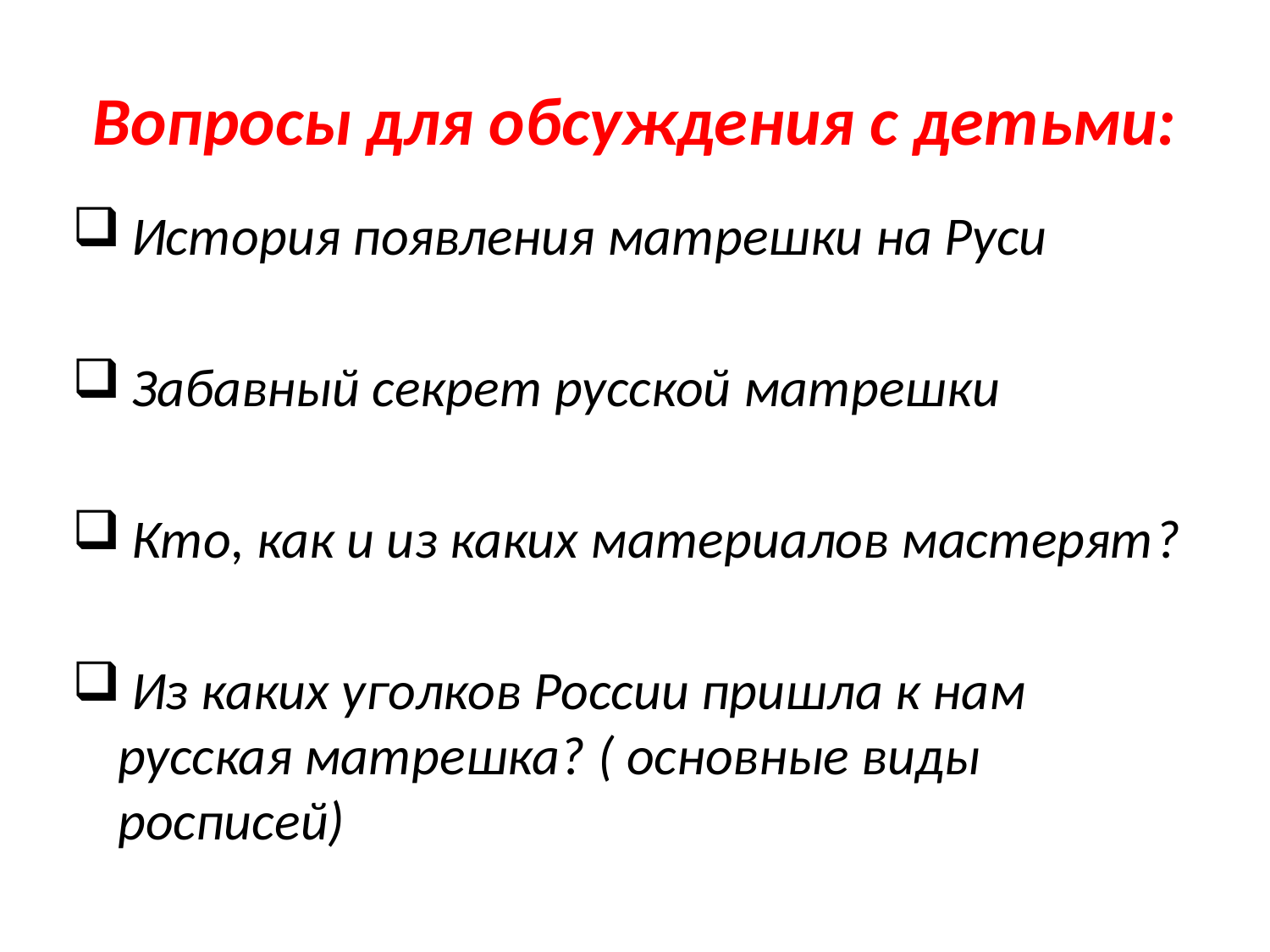

# Вопросы для обсуждения с детьми:

 История появления матрешки на Руси

 Забавный секрет русской матрешки

 Кто, как и из каких материалов мастерят?

 Из каких уголков России пришла к нам русская матрешка? ( основные виды росписей)